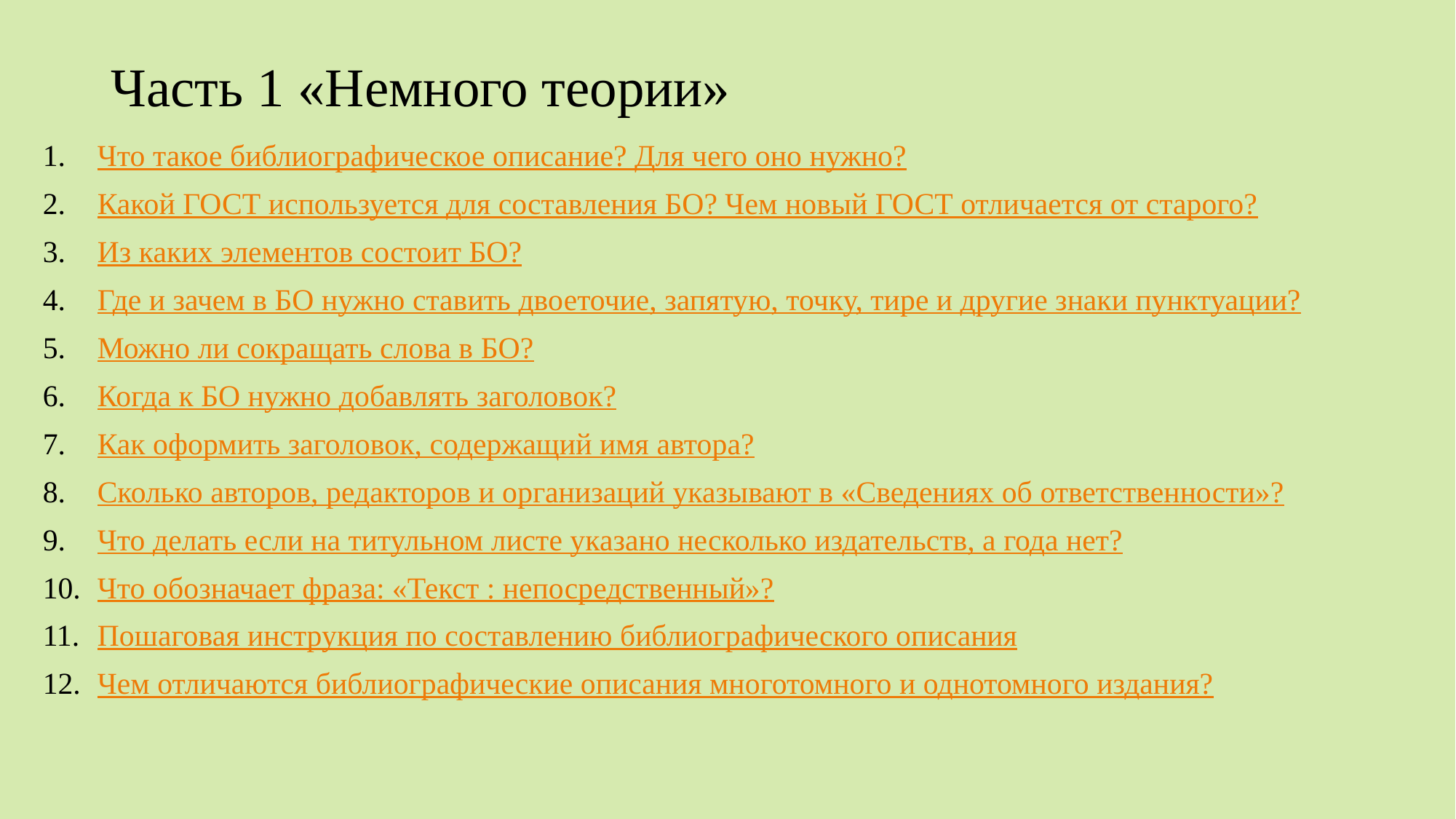

# Часть 1 «Немного теории»
Что такое библиографическое описание? Для чего оно нужно?
Какой ГОСТ используется для составления БО? Чем новый ГОСТ отличается от старого?
Из каких элементов состоит БО?
Где и зачем в БО нужно ставить двоеточие, запятую, точку, тире и другие знаки пунктуации?
Можно ли сокращать слова в БО?
Когда к БО нужно добавлять заголовок?
Как оформить заголовок, содержащий имя автора?
Сколько авторов, редакторов и организаций указывают в «Сведениях об ответственности»?
Что делать если на титульном листе указано несколько издательств, а года нет?
Что обозначает фраза: «Текст : непосредственный»?
Пошаговая инструкция по составлению библиографического описания
Чем отличаются библиографические описания многотомного и однотомного издания?